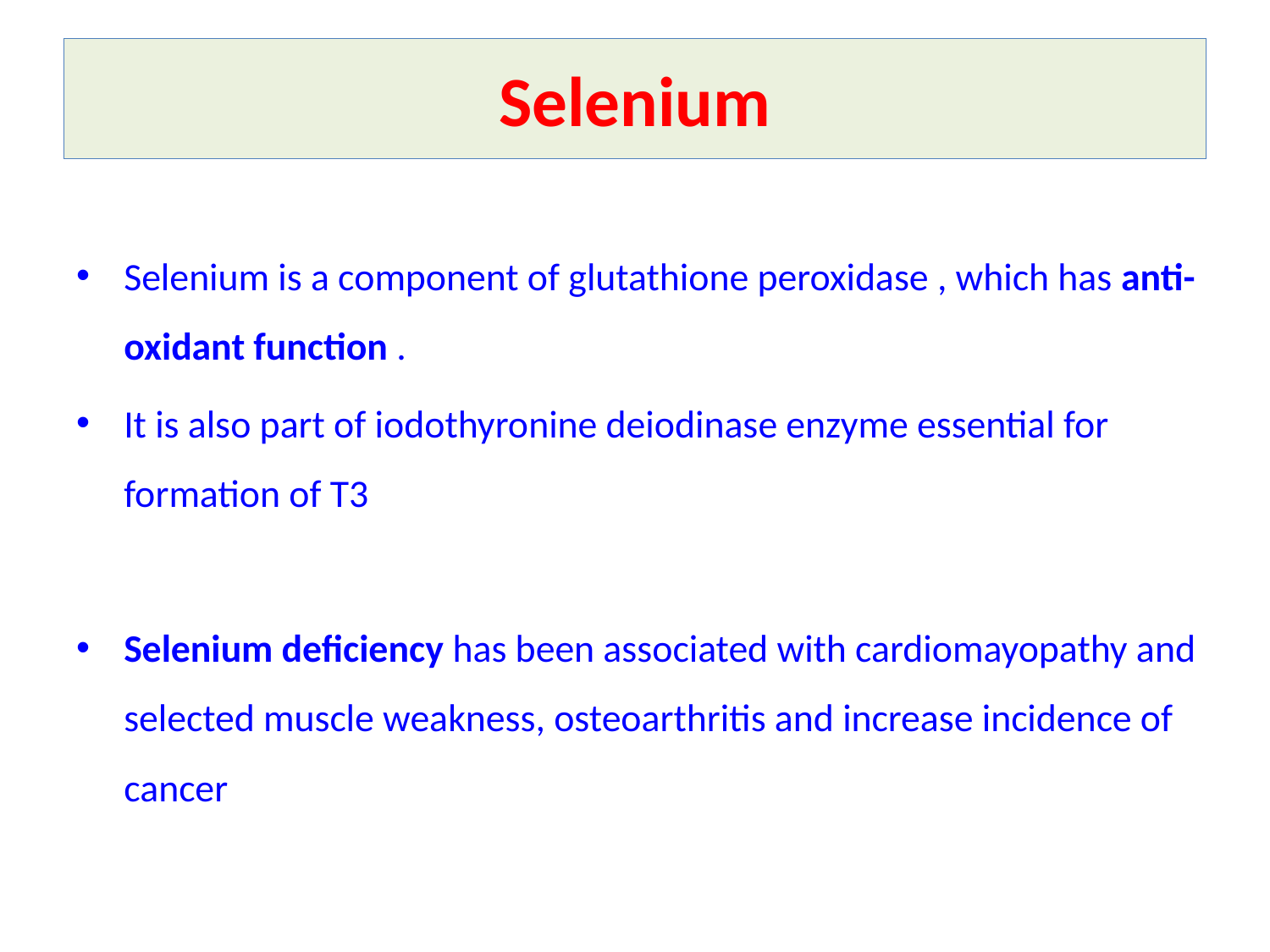

# Selenium
Selenium is a component of glutathione peroxidase , which has anti-oxidant function .
It is also part of iodothyronine deiodinase enzyme essential for formation of T3

Selenium deficiency has been associated with cardiomayopathy and selected muscle weakness, osteoarthritis and increase incidence of cancer